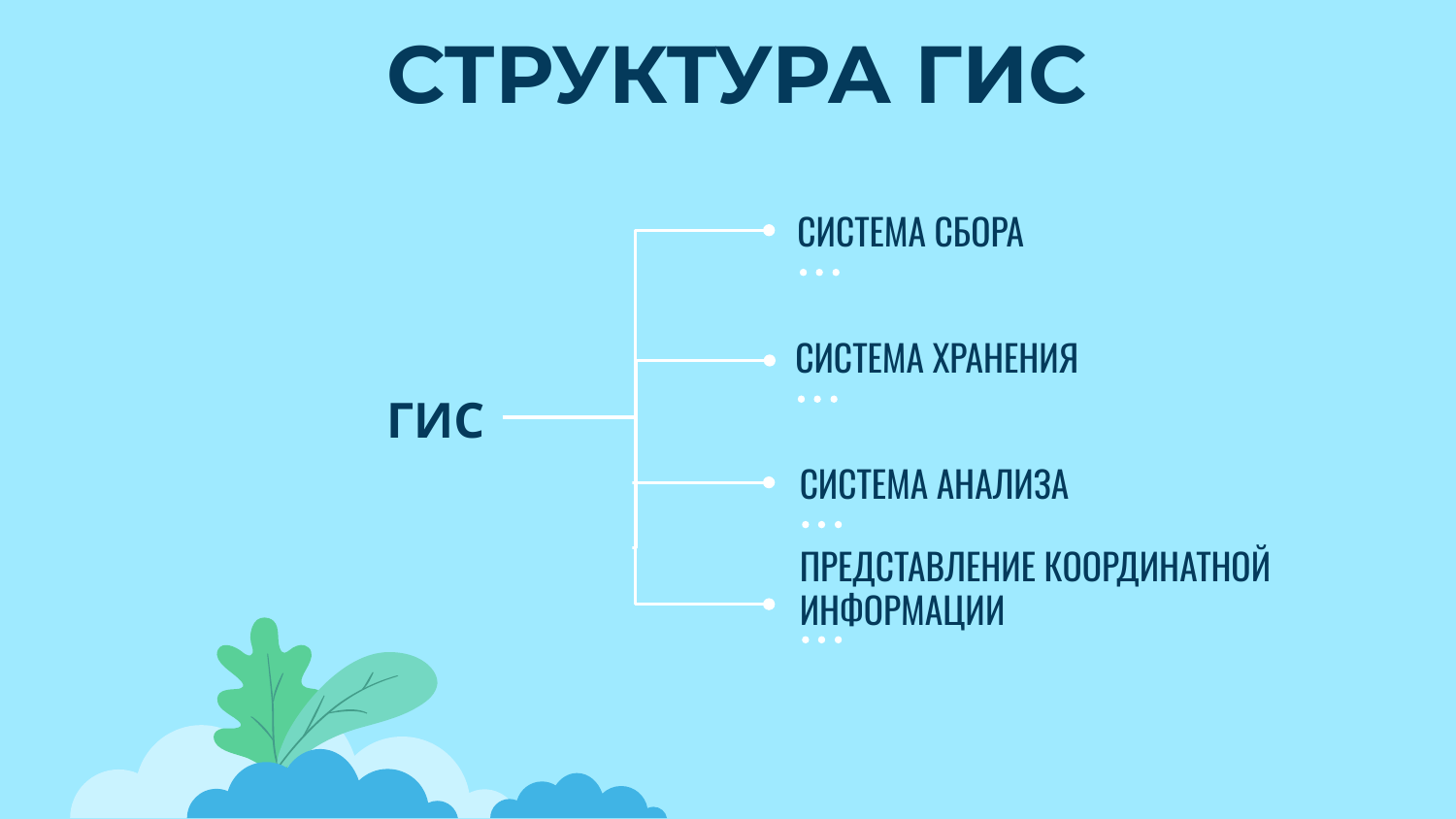

# СТРУКТУРА ГИС

СИСТЕМА СБОРА

СИСТЕМА ХРАНЕНИЯ

ГИС

СИСТЕМА АНАЛИЗА

ПРЕДСТАВЛЕНИЕ КООРДИНАТНОЙ ИНФОРМАЦИИ